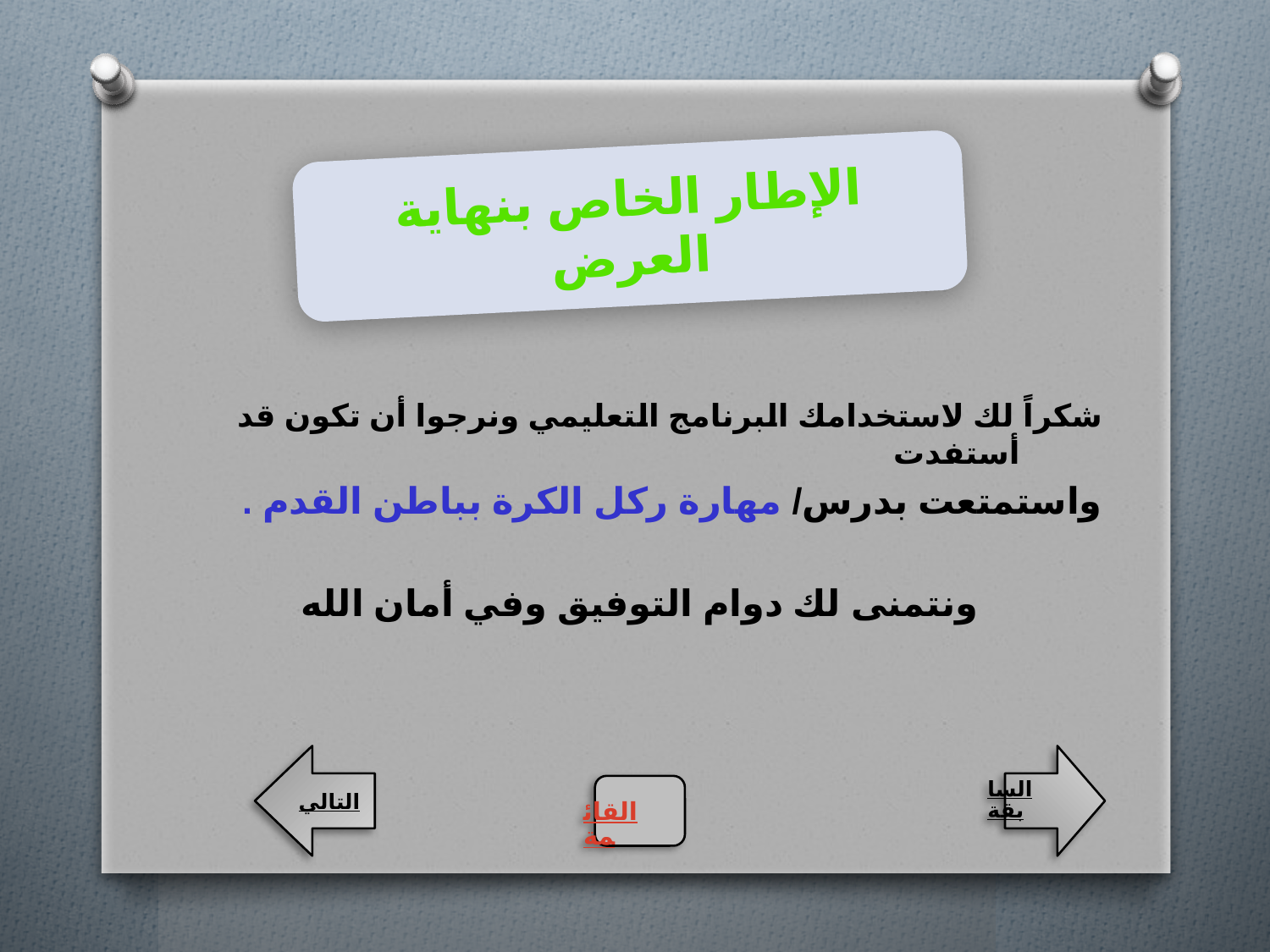

#
الإطار الخاص بنهاية العرض

شكراً لك لاستخدامك البرنامج التعليمي ونرجوا أن تكون قد أستفدت
واستمتعت بدرس/ مهارة ركل الكرة بباطن القدم .

ونتمنى لك دوام التوفيق وفي أمان الله

التالي
السابقة
القائمة